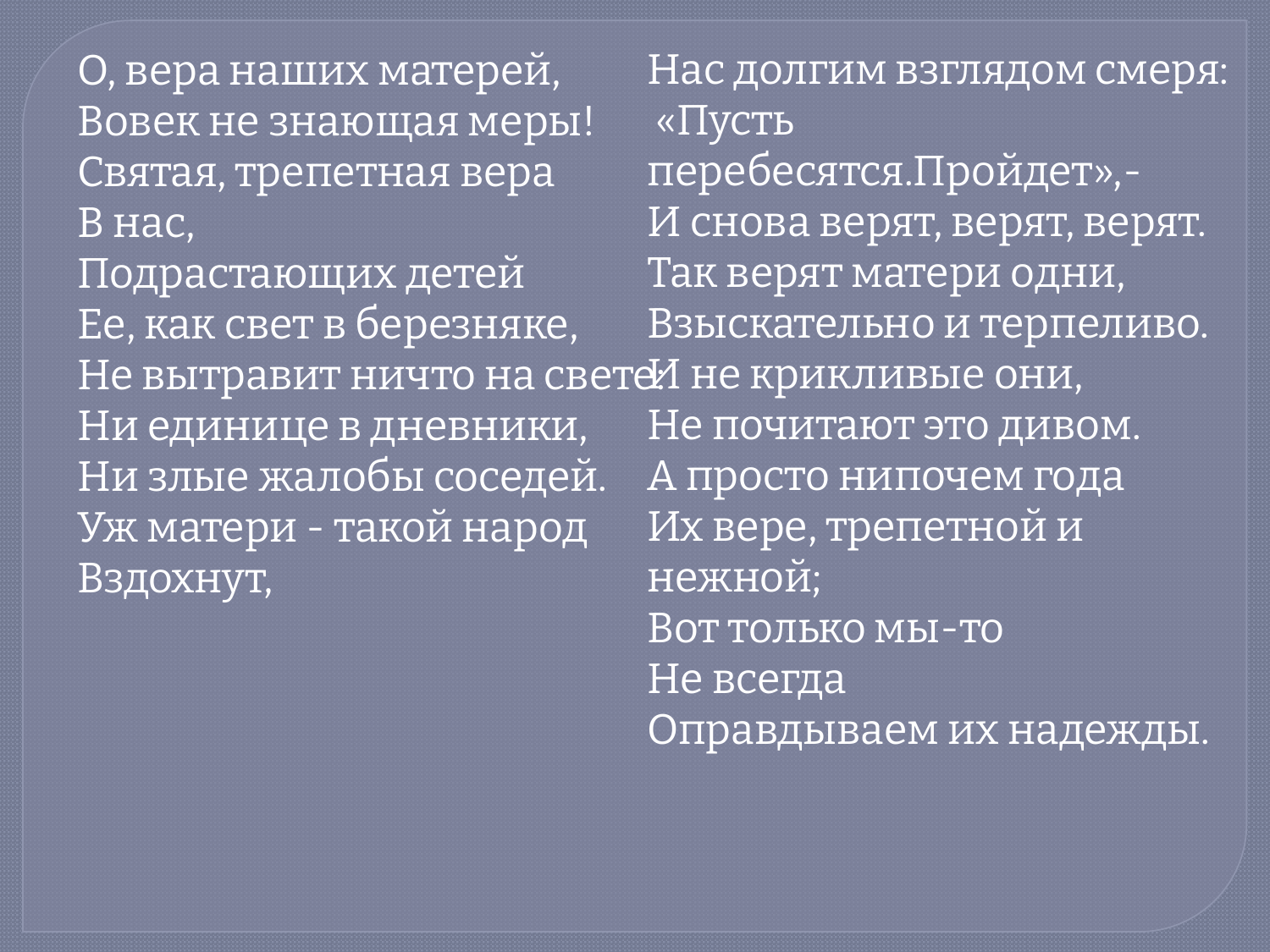

О, вера наших матерей,
Вовек не знающая меры!
Святая, трепетная вера
В нас,
Подрастающих детей
Ее, как свет в березняке,
Не вытравит ничто на свете:
Ни единице в дневники,
Ни злые жалобы соседей.
Уж матери - такой народ
Вздохнут,

Нас долгим взглядом смеря:
 «Пусть перебесятся.Пройдет»,-
И снова верят, верят, верят.
Так верят матери одни,
Взыскательно и терпеливо.
И не крикливые они,
Не почитают это дивом.
А просто нипочем года
Их вере, трепетной и нежной;
Вот только мы-то
Не всегда
Оправдываем их надежды.